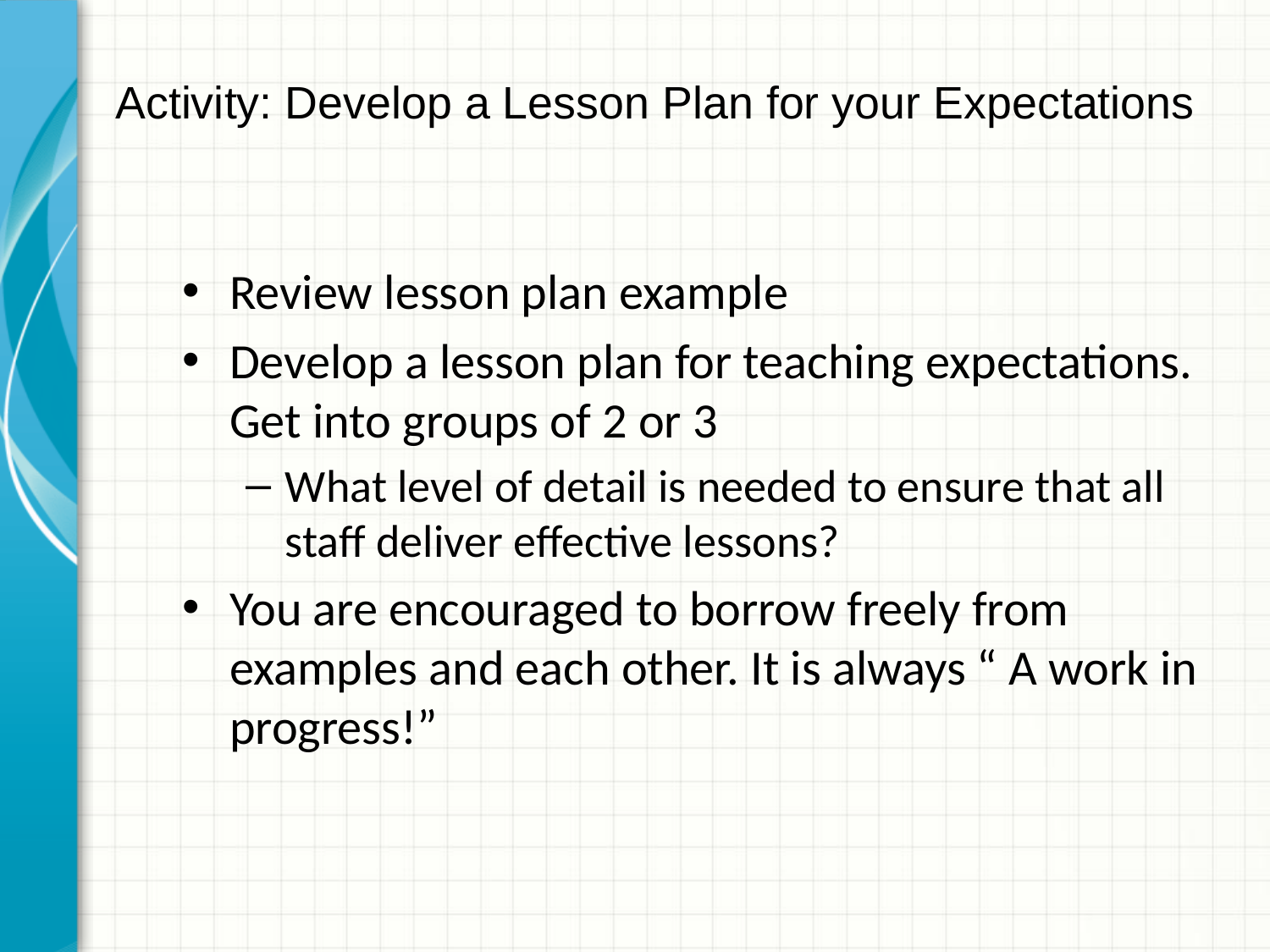

# Activity: Develop a Lesson Plan for your Expectations

Review lesson plan example
Develop a lesson plan for teaching expectations. Get into groups of 2 or 3
What level of detail is needed to ensure that all staff deliver effective lessons?
You are encouraged to borrow freely from examples and each other. It is always “ A work in progress!”